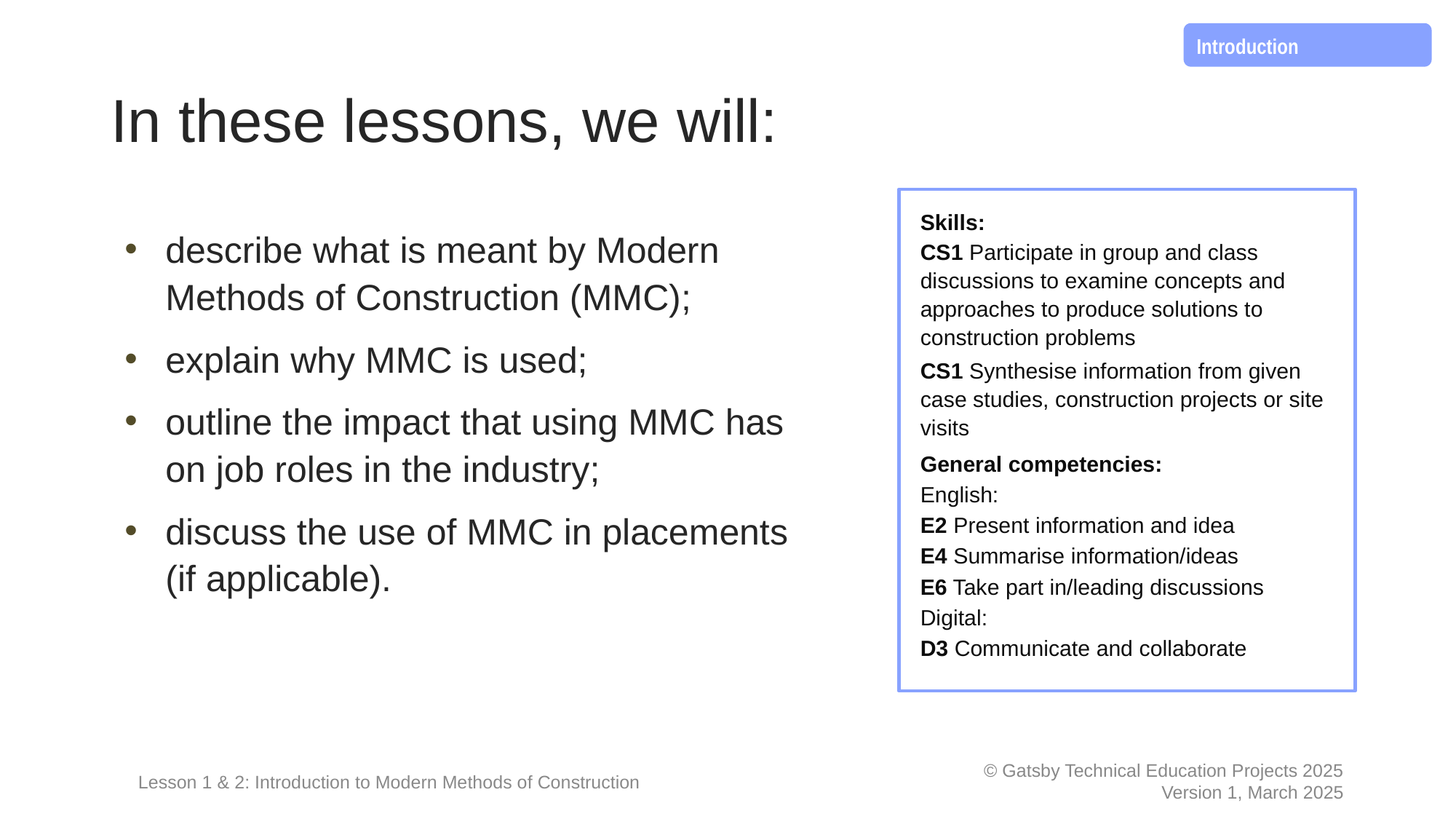

Introduction
# In these lessons, we will:
Skills:
CS1 Participate in group and class discussions to examine concepts and approaches to produce solutions to construction problems
CS1 Synthesise information from given case studies, construction projects or site visits
General competencies:
English:
E2 Present information and idea
E4 Summarise information/ideas
E6 Take part in/leading discussions
Digital:
D3 Communicate and collaborate
describe what is meant by Modern Methods of Construction (MMC);
explain why MMC is used;
outline the impact that using MMC has on job roles in the industry;
discuss the use of MMC in placements (if applicable).

Lesson 1 & 2: Introduction to Modern Methods of Construction